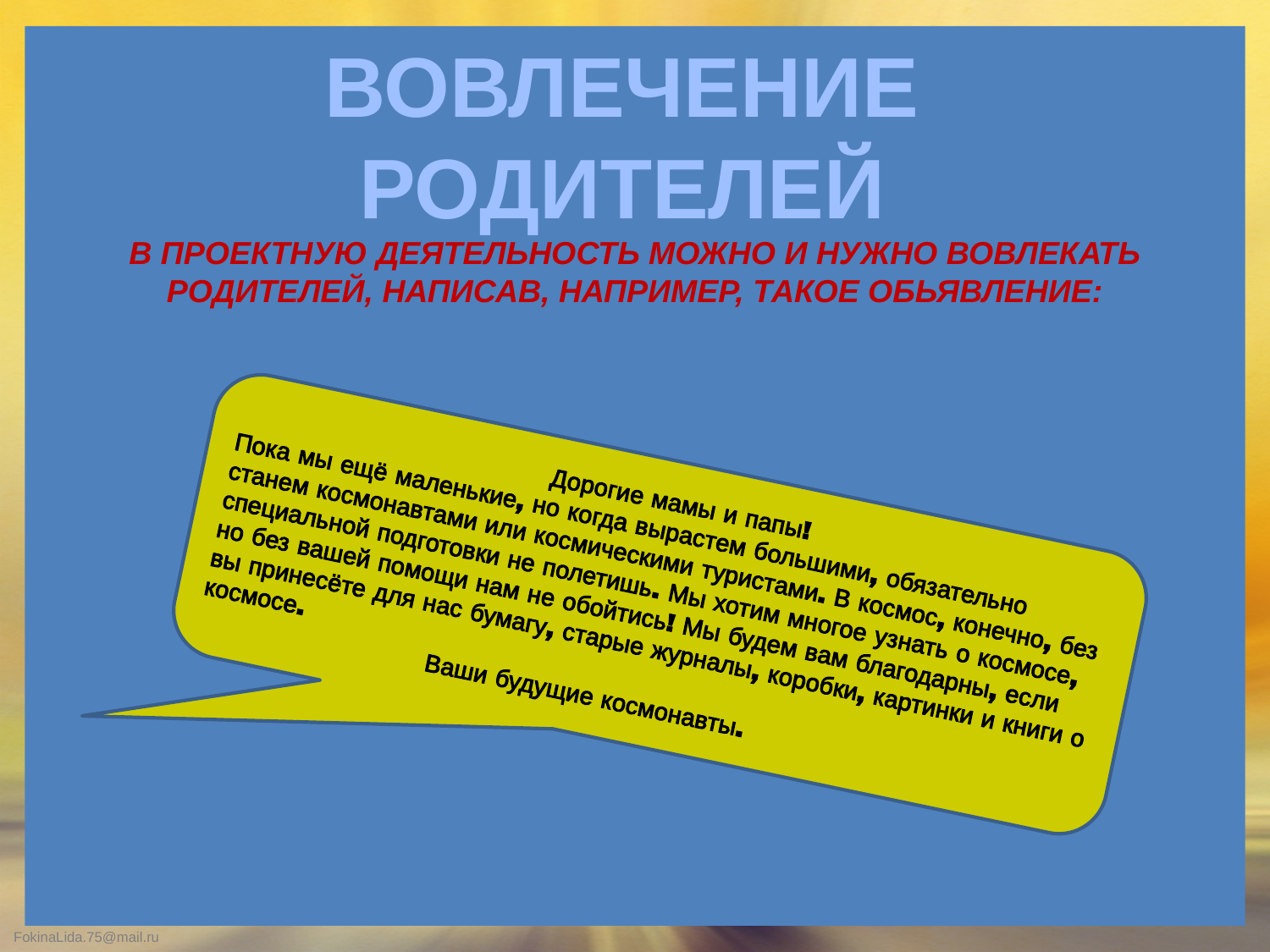

ВОВЛЕЧЕНИЕ РОДИТЕЛЕЙ
В ПРОЕКТНУЮ ДЕЯТЕЛЬНОСТЬ МОЖНО И НУЖНО ВОВЛЕКАТЬ РОДИТЕЛЕЙ, НАПИСАВ, НАПРИМЕР, ТАКОЕ ОБЬЯВЛЕНИЕ:
Дорогие мамы и папы!
Пока мы ещё маленькие, но когда вырастем большими, обязательно станем космонавтами или космическими туристами. В космос, конечно, без специальной подготовки не полетишь. Мы хотим многое узнать о космосе, но без вашей помощи нам не обойтись! Мы будем вам благодарны, если вы принесёте для нас бумагу, старые журналы, коробки, картинки и книги о космосе.
                            Ваши будущие космонавты.